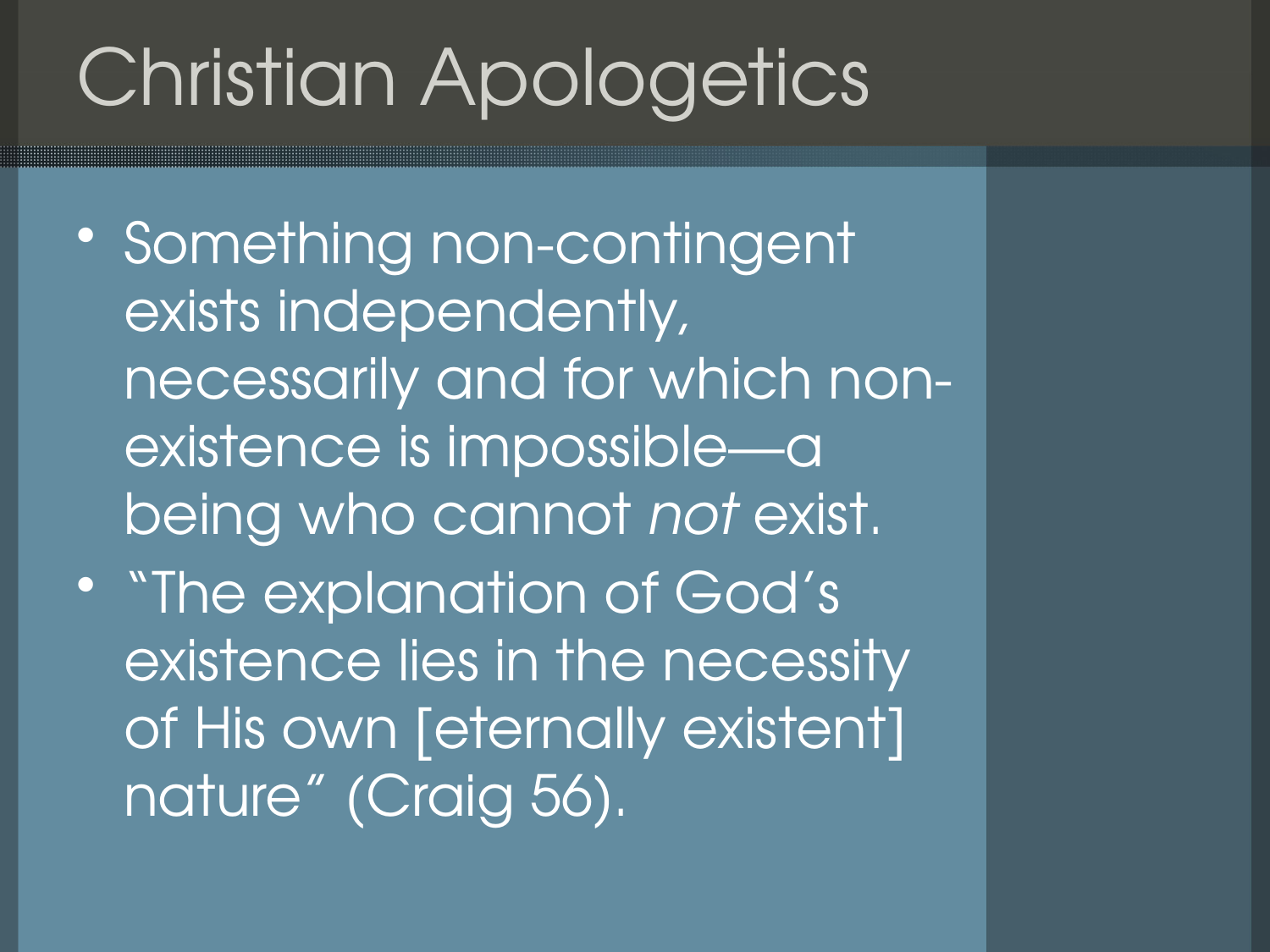

# Christian Apologetics
Something non-contingent exists independently, necessarily and for which non-existence is impossible—a being who cannot not exist.
“The explanation of God’s existence lies in the necessity of His own [eternally existent] nature” (Craig 56).